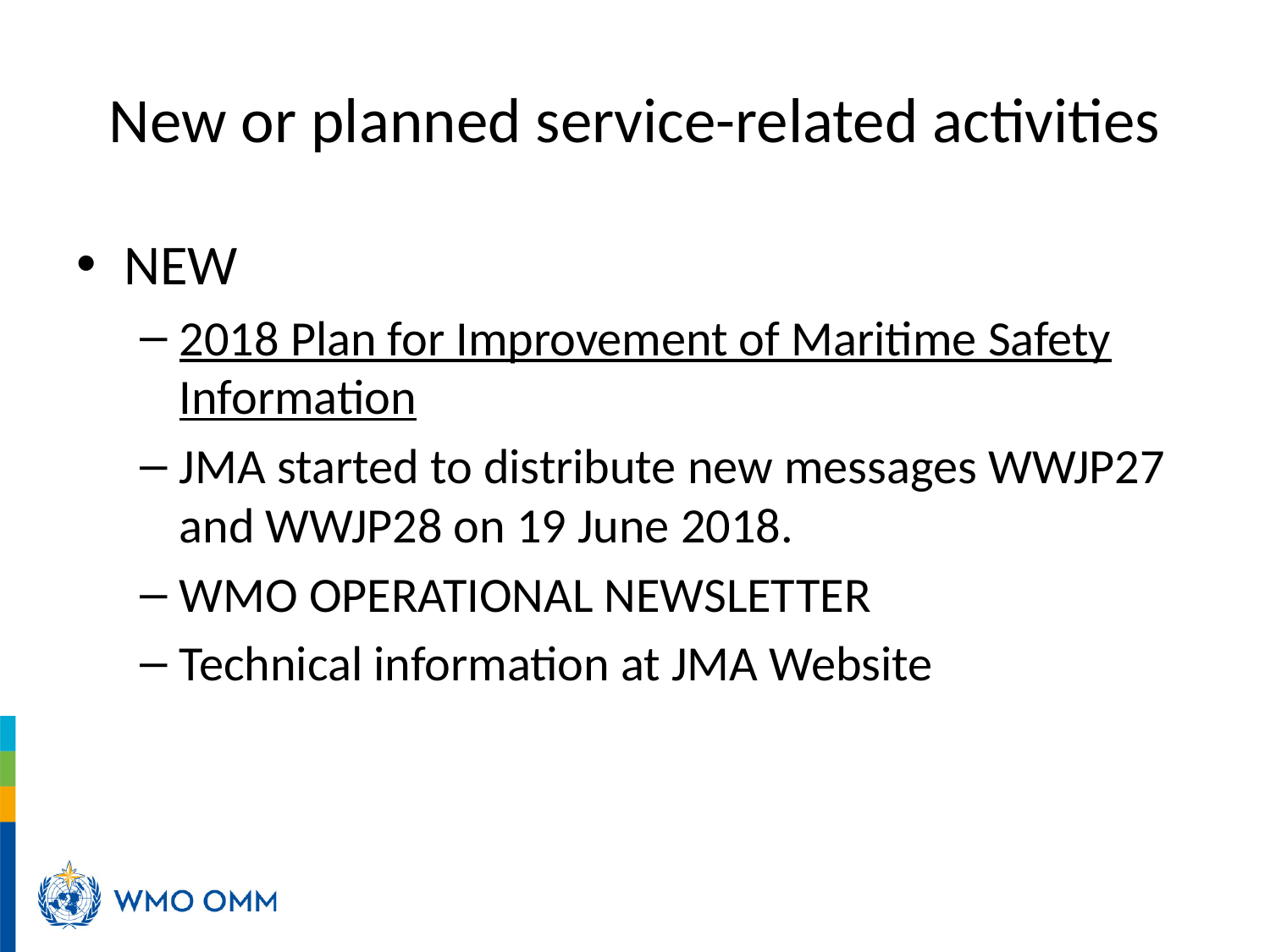

# New or planned service-related activities
NEW
2018 Plan for Improvement of Maritime Safety Information
JMA started to distribute new messages WWJP27 and WWJP28 on 19 June 2018.
WMO OPERATIONAL NEWSLETTER
Technical information at JMA Website